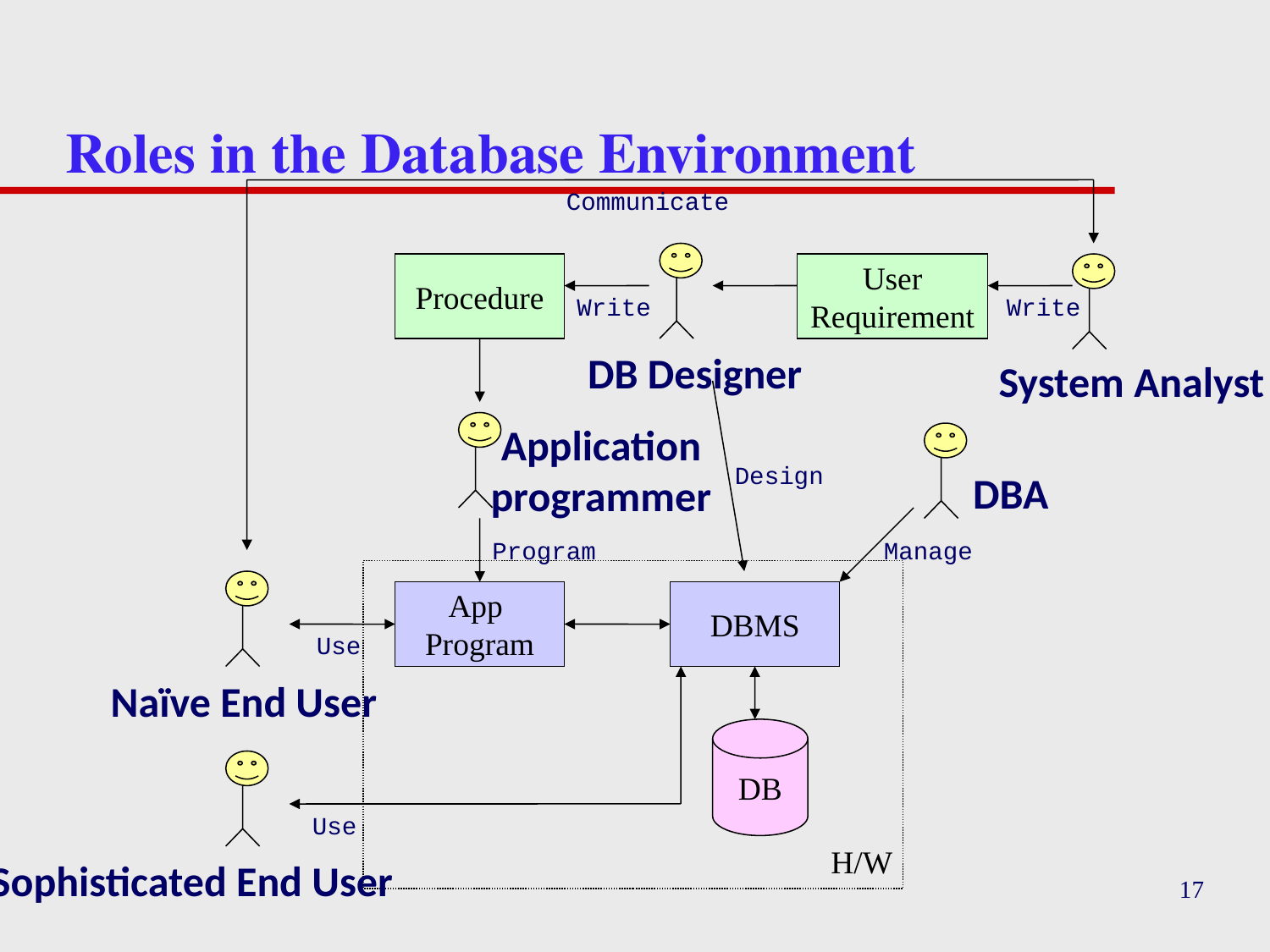

# Roles in the Database Environment

Communicate

Procedure
User
Requirement

Write

Write

DB Designer
System Analyst

Application
programmer

Design
DBA

Program
Manage

App
Program
DBMS

Use

Naïve End User
DB

Use
H/W
Sophisticated End User
17